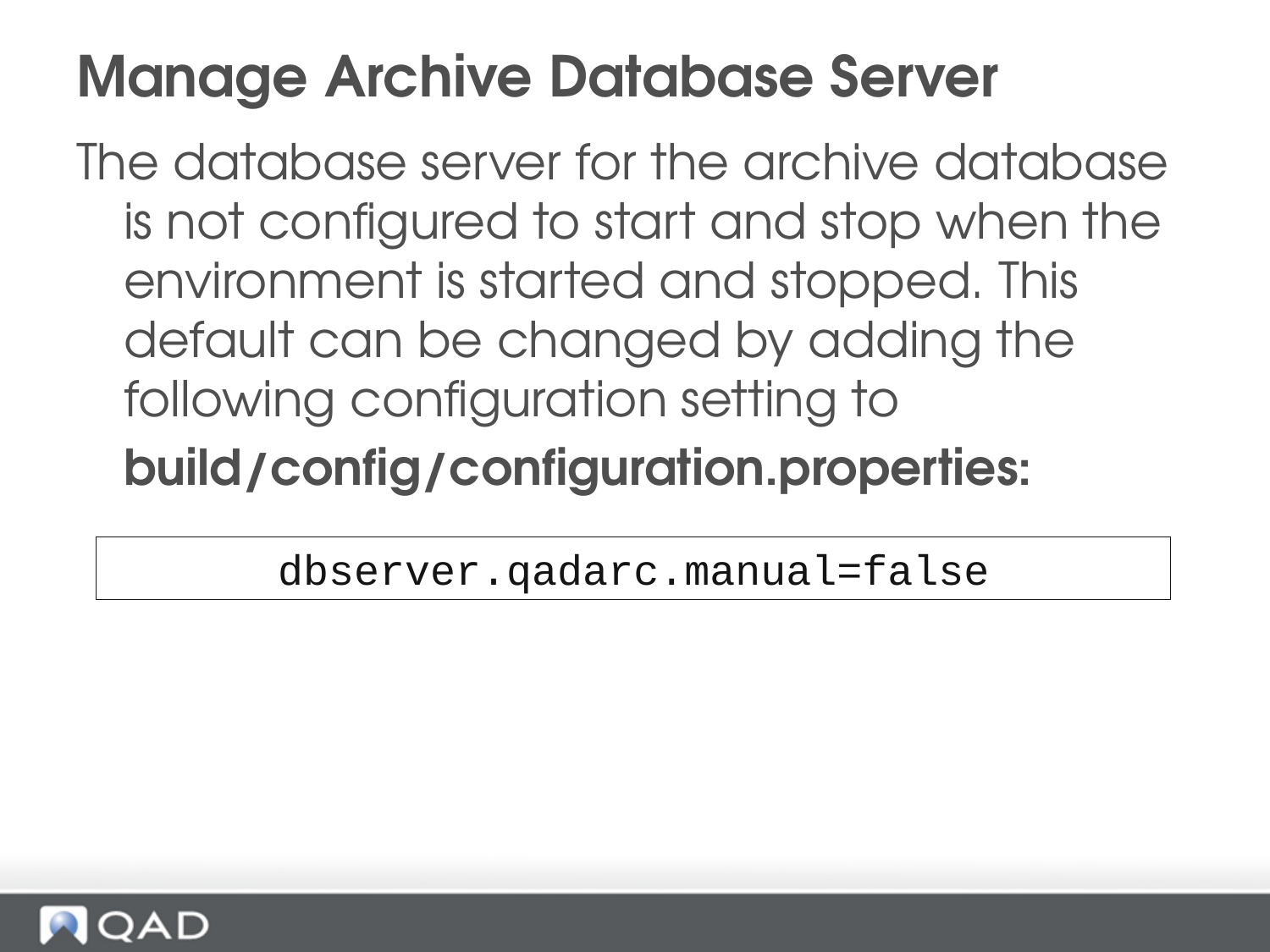

# Manage Archive Database Server
The database server for the archive database is not configured to start and stop when the environment is started and stopped. This default can be changed by adding the following configuration setting to
	build/config/configuration.properties:
dbserver.qadarc.manual=false